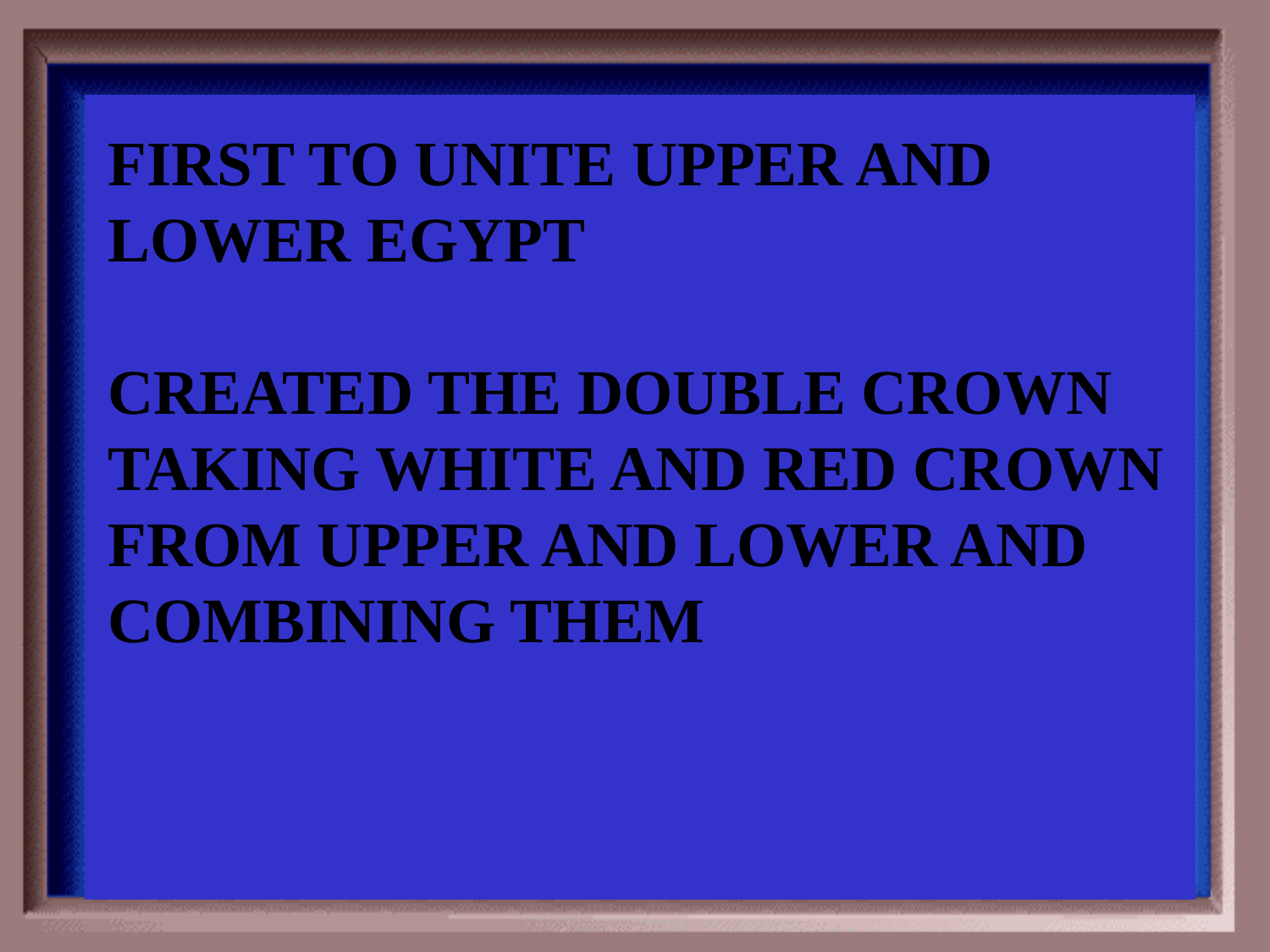

Category #2 $200 Question

First to unite upper and lower egypt

Created the double crown taking white and red crown from upper and lower and combining them